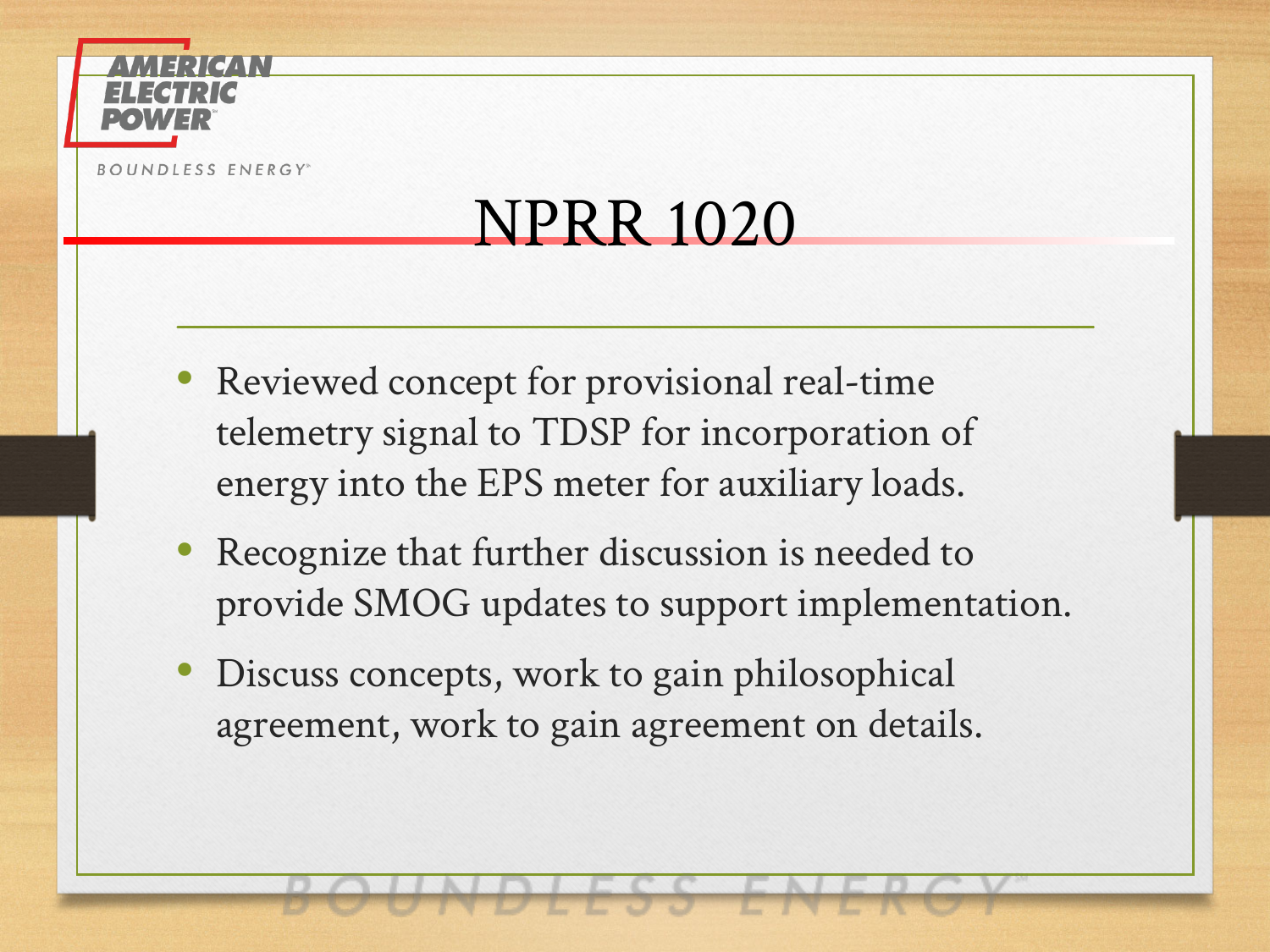

# NPRR 1020
Reviewed concept for provisional real-time telemetry signal to TDSP for incorporation of energy into the EPS meter for auxiliary loads.
Recognize that further discussion is needed to provide SMOG updates to support implementation.
Discuss concepts, work to gain philosophical agreement, work to gain agreement on details.